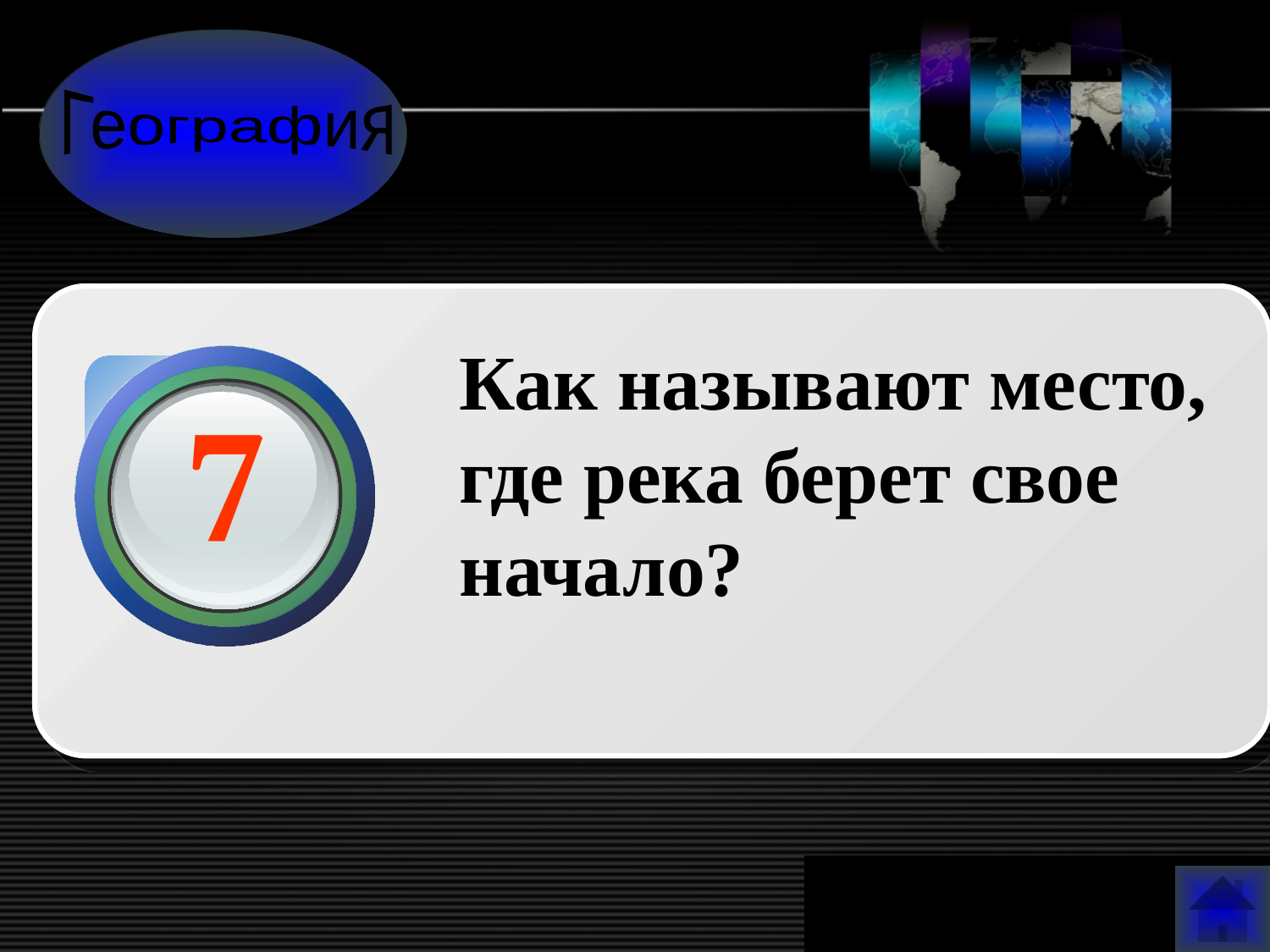

География

Как называют место, где река берет свое начало?

7

www.themegallery.com